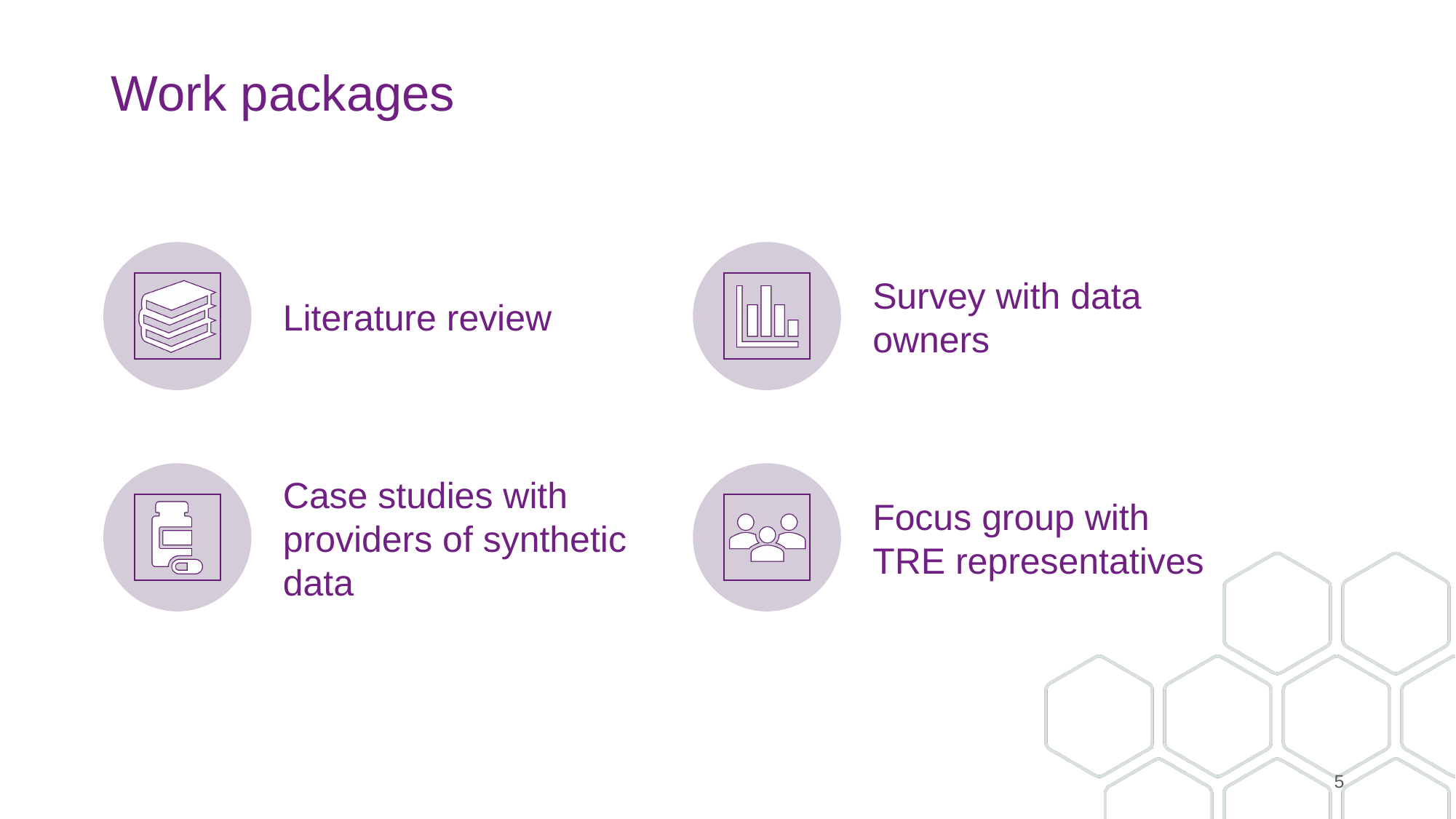

# Work packages
Literature review
Survey with data owners
Case studies with providers of synthetic data
Focus group with TRE representatives
5